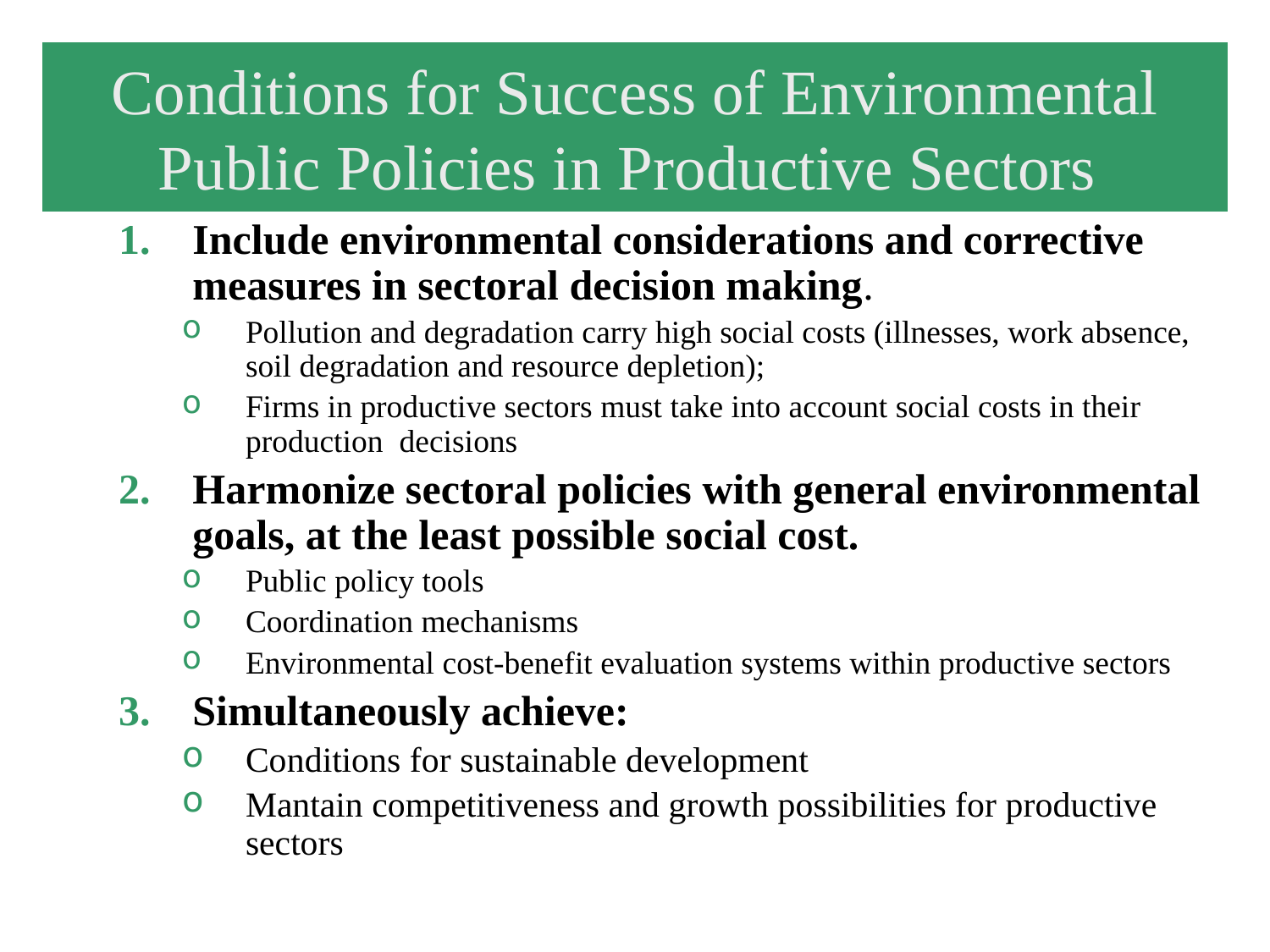

# Conditions for Success of Environmental Public Policies in Productive Sectors
Include environmental considerations and corrective measures in sectoral decision making.
Pollution and degradation carry high social costs (illnesses, work absence, soil degradation and resource depletion);
Firms in productive sectors must take into account social costs in their  production  decisions
Harmonize sectoral policies with general environmental goals, at the least possible social cost.
Public policy tools
Coordination mechanisms
Environmental cost-benefit evaluation systems within productive sectors
Simultaneously achieve:
Conditions for sustainable development
Mantain competitiveness and growth possibilities for productive sectors